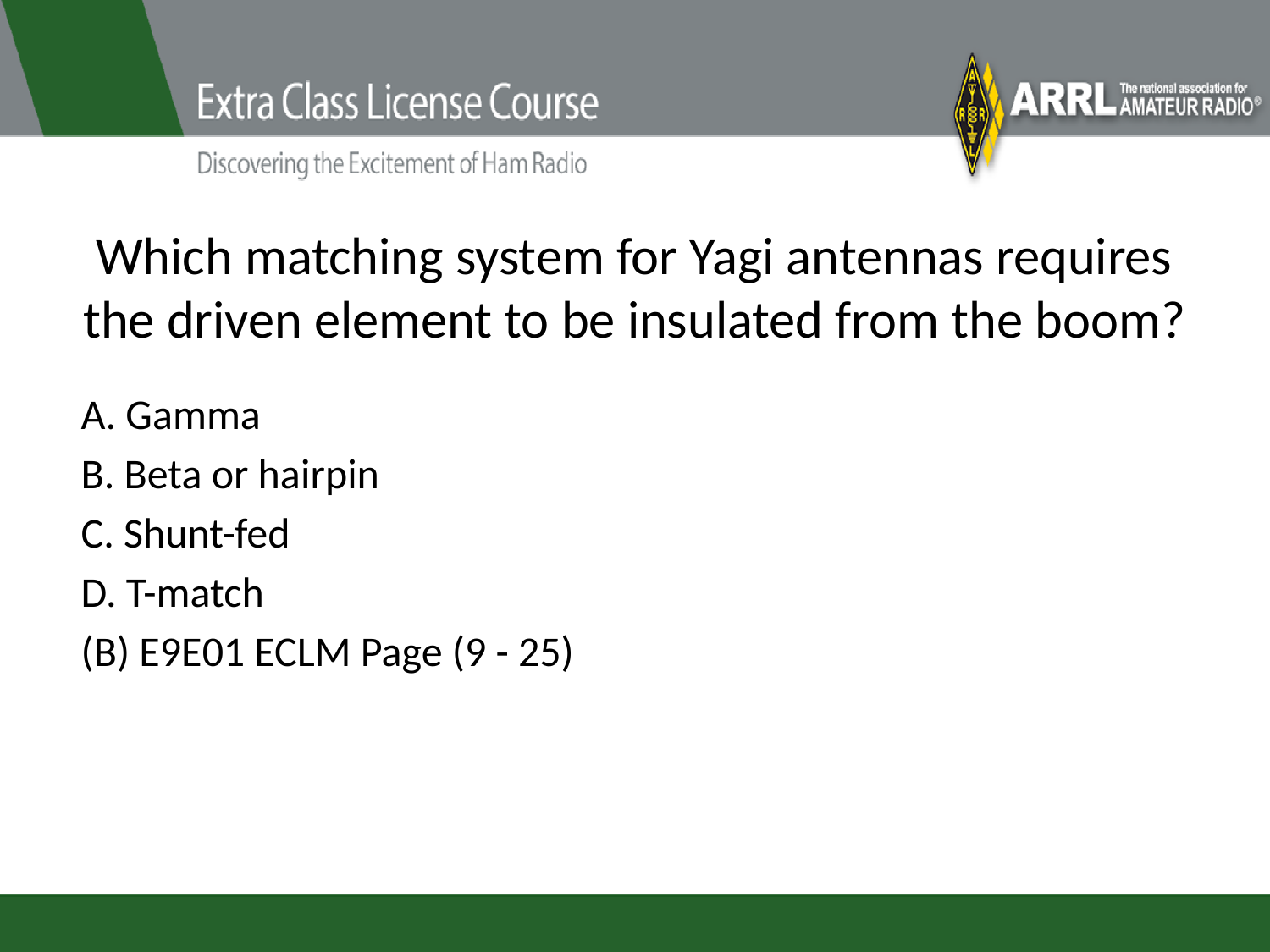

# Which matching system for Yagi antennas requires the driven element to be insulated from the boom?
A. Gamma
B. Beta or hairpin
C. Shunt-fed
D. T-match
(B) E9E01 ECLM Page (9 - 25)